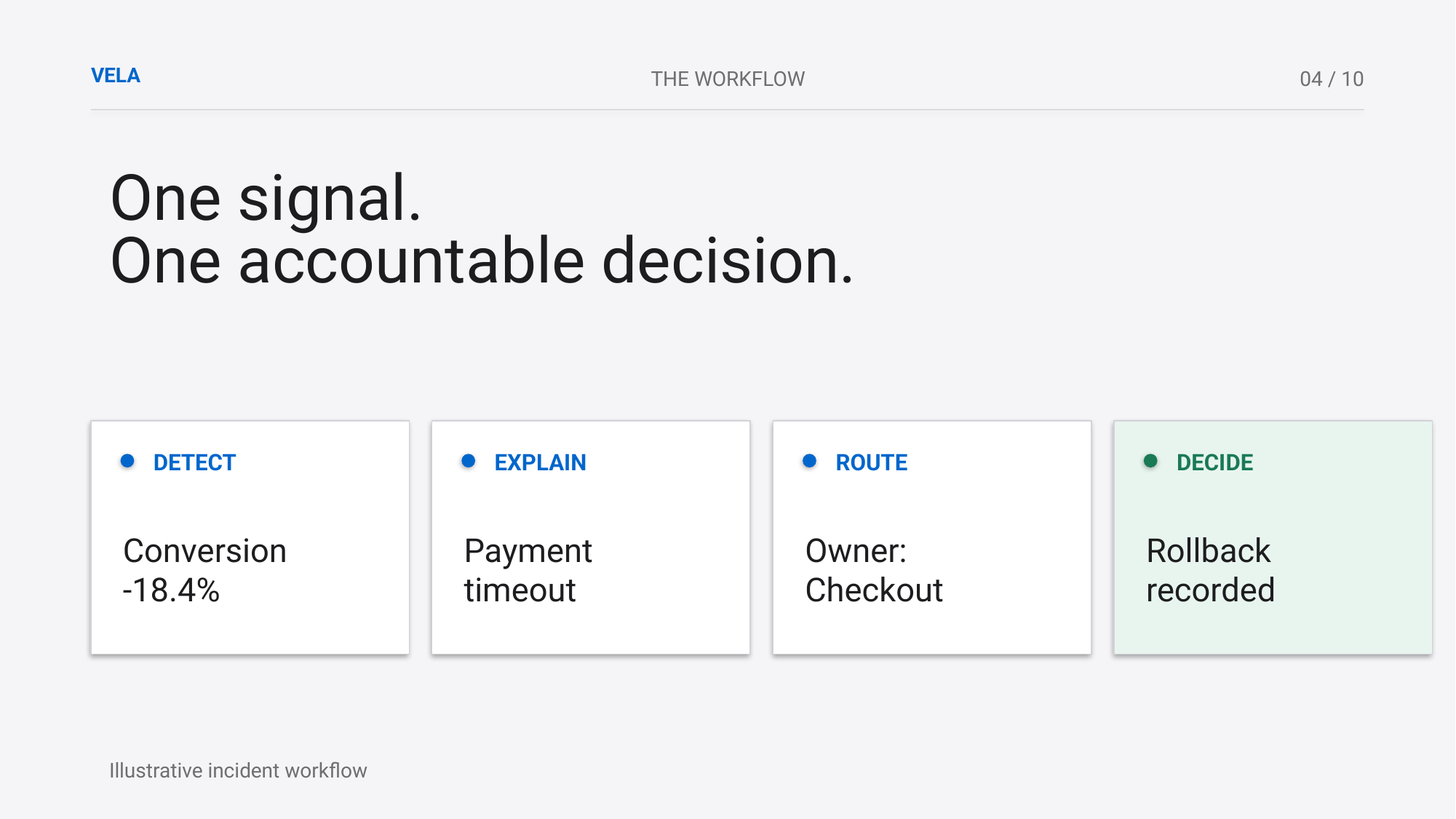

VELA
THE WORKFLOW
04 / 10

One signal.
One accountable decision.

DETECT
EXPLAIN
ROUTE
DECIDE

Conversion
-18.4%
Payment
timeout
Owner:
Checkout
Rollback
recorded
Illustrative incident workflow